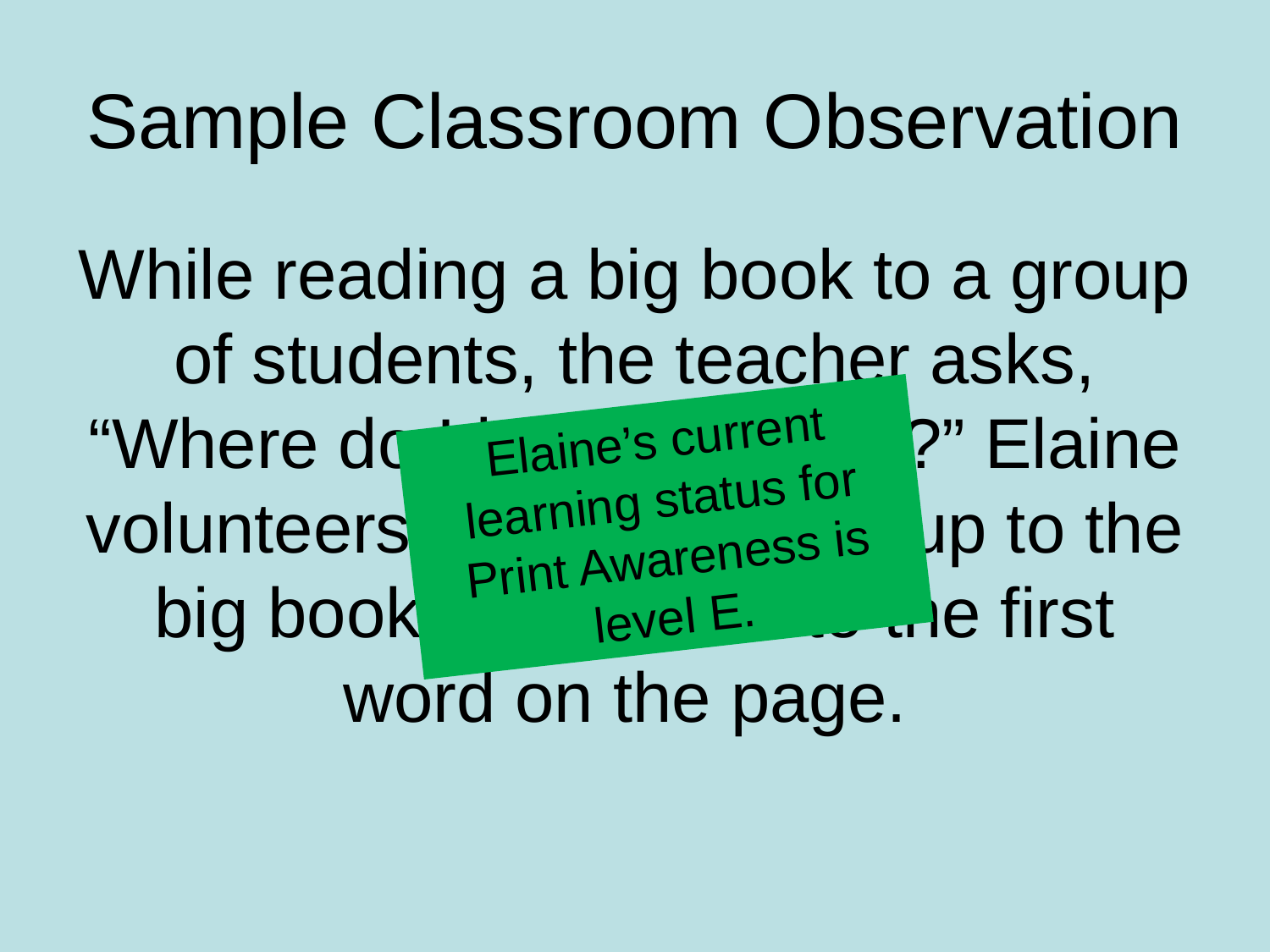

# Sample Classroom Observation
While reading a big book to a group of students, the teacher asks, “Where do I begin reading?” Elaine volunteers to help, comes up to the big book, and points to the first word on the page.
Elaine’s current learning status for Print Awareness is level E.